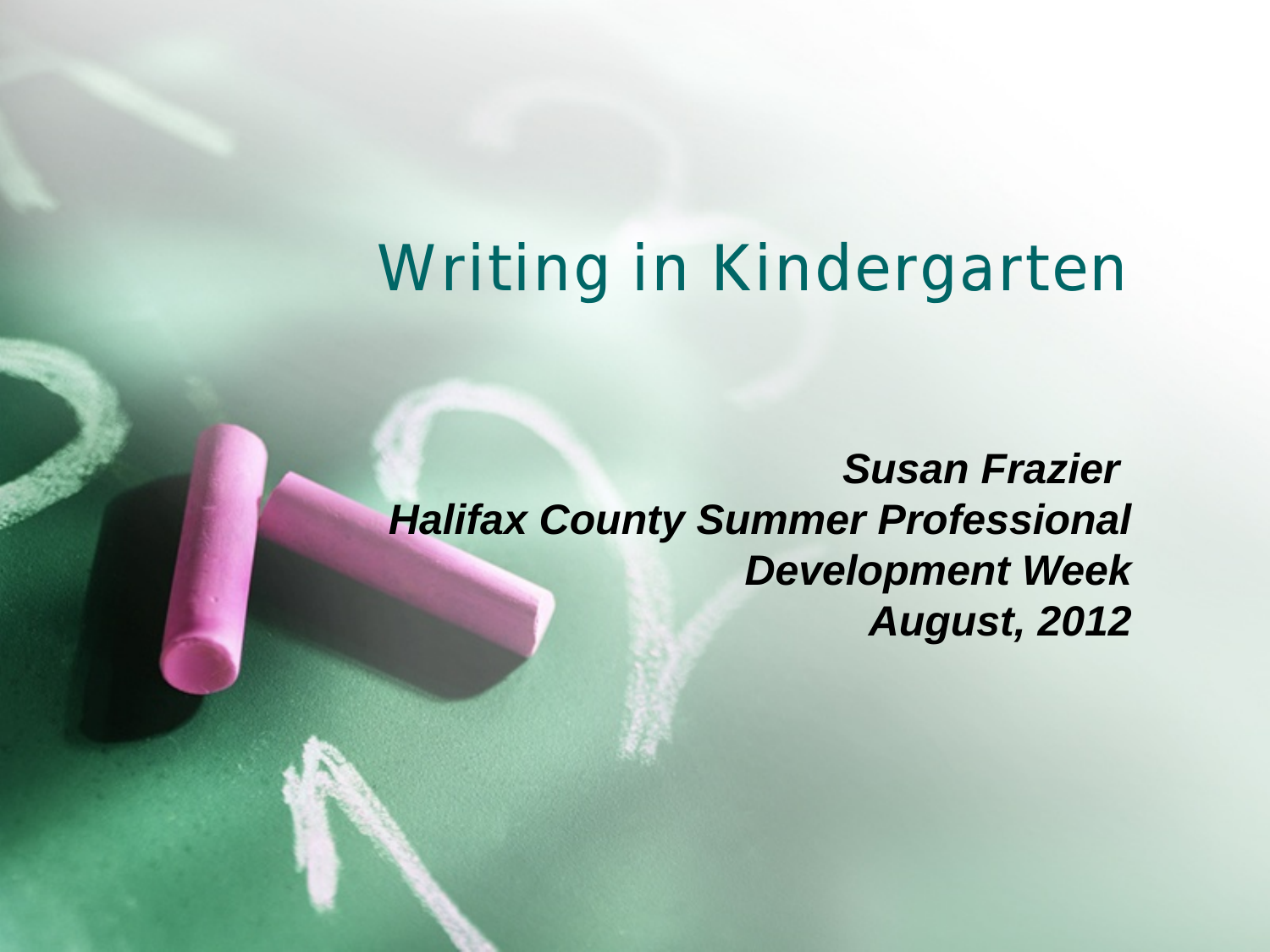

# Writing in Kindergarten

Susan Frazier
Halifax County Summer Professional Development Week
August, 2012